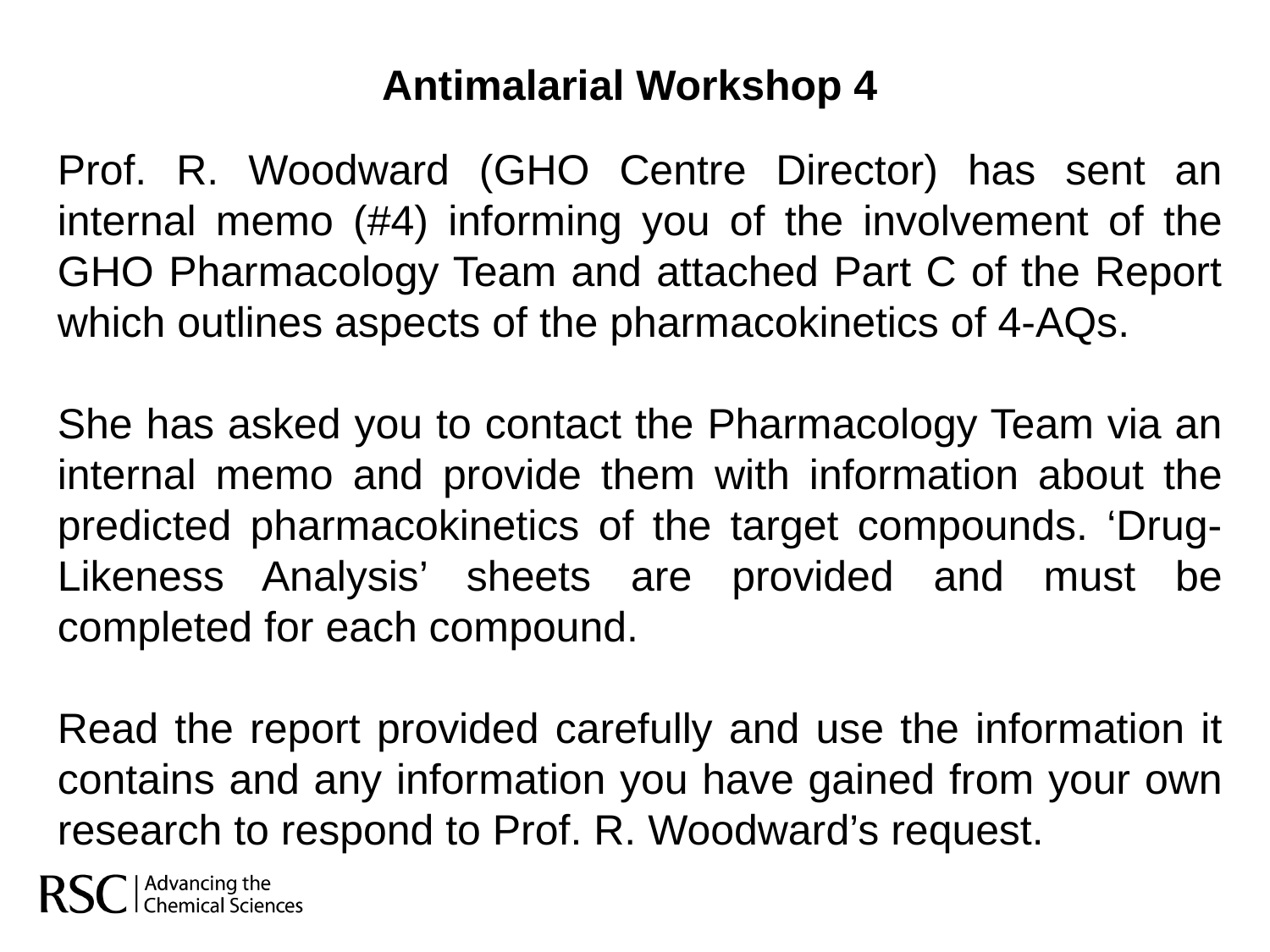

Antimalarial Workshop 4
Prof. R. Woodward (GHO Centre Director) has sent an internal memo (#4) informing you of the involvement of the GHO Pharmacology Team and attached Part C of the Report which outlines aspects of the pharmacokinetics of 4-AQs.

She has asked you to contact the Pharmacology Team via an internal memo and provide them with information about the predicted pharmacokinetics of the target compounds. ‘Drug-Likeness Analysis’ sheets are provided and must be completed for each compound.

Read the report provided carefully and use the information it contains and any information you have gained from your own research to respond to Prof. R. Woodward’s request.